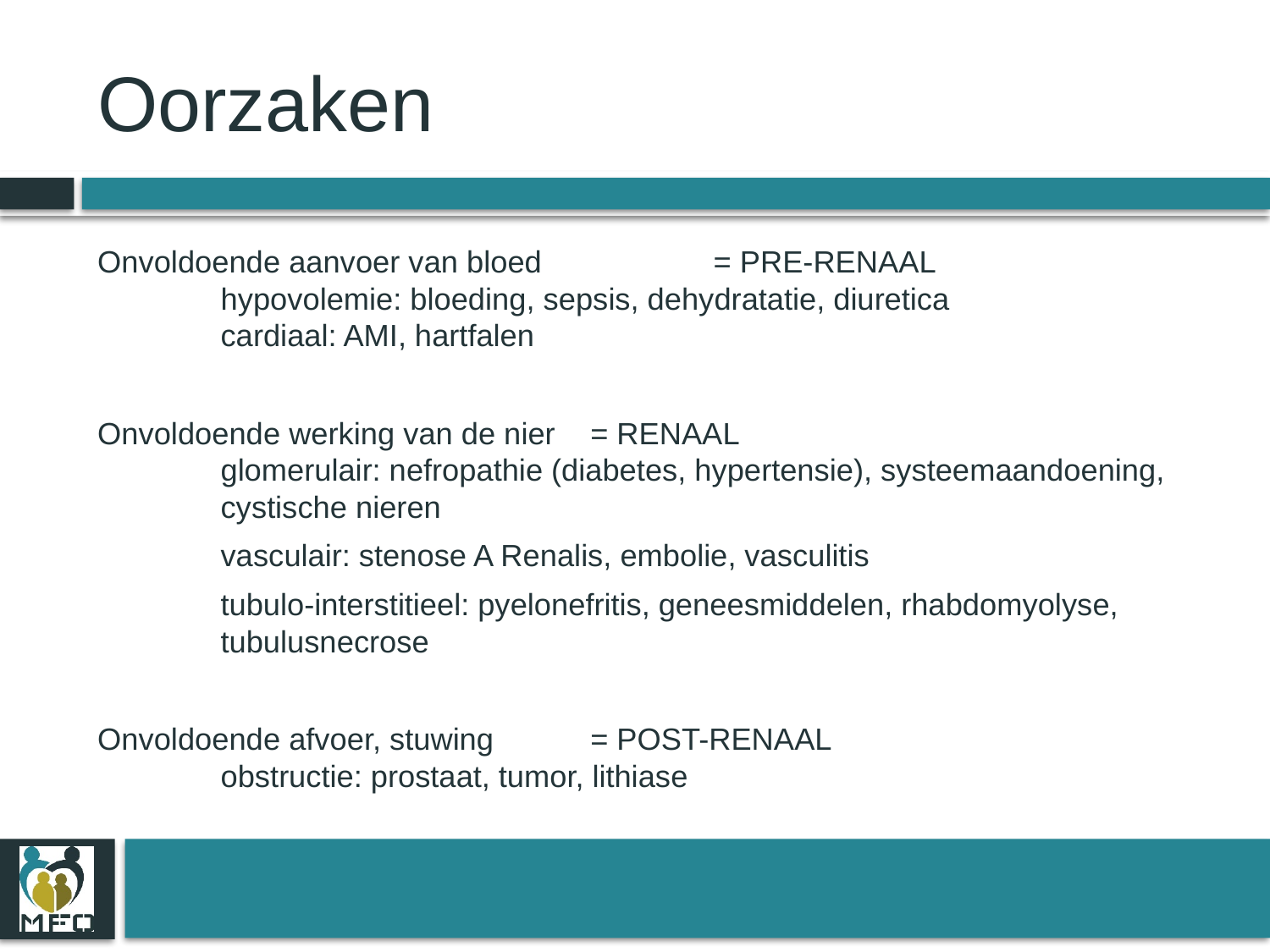

# Oorzaken
Onvoldoende aanvoer van bloed		 	= PRE-RENAAL
	hypovolemie: bloeding, sepsis, dehydratatie, diuretica
	cardiaal: AMI, hartfalen

Onvoldoende werking van de nier 			= RENAAL
	glomerulair: nefropathie (diabetes, hypertensie), systeemaandoening, 	cystische nieren
	vasculair: stenose A Renalis, embolie, vasculitis
	tubulo-interstitieel: pyelonefritis, geneesmiddelen, rhabdomyolyse, 	tubulusnecrose

Onvoldoende afvoer, stuwing 				= POST-RENAAL
	obstructie: prostaat, tumor, lithiase